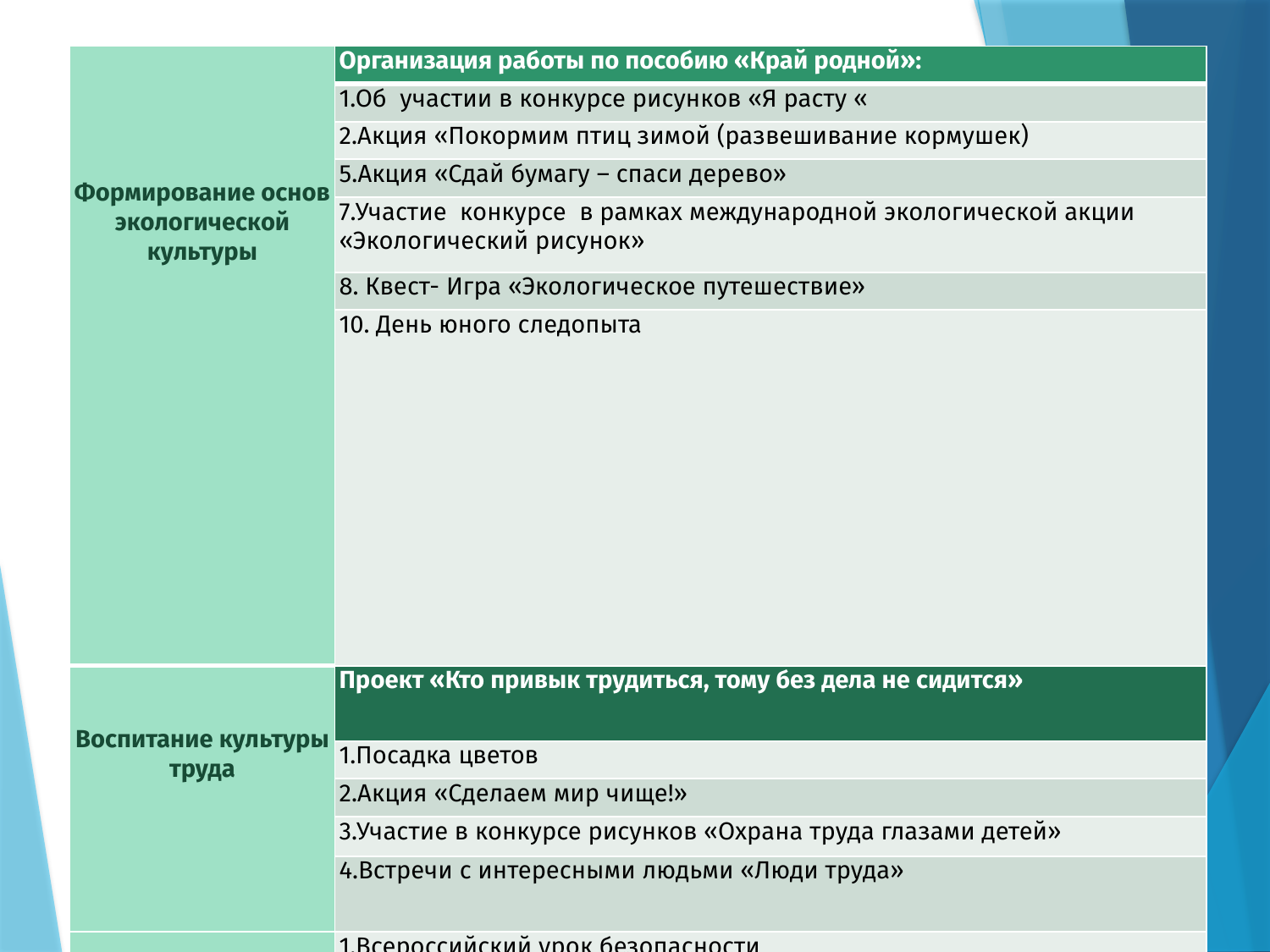

| Формирование основ экологической культуры | Организация работы по пособию «Край родной»: |
| --- | --- |
|  | 1.Об участии в конкурсе рисунков «Я расту « |
|  | 2.Акция «Покормим птиц зимой (развешивание кормушек) |
|  | 5.Акция «Сдай бумагу – спаси дерево» |
|  | 7.Участие конкурсе в рамках международной экологической акции «Экологический рисунок» |
|  | 8. Квест- Игра «Экологическое путешествие» |
|  | 10. День юного следопыта |
| Воспитание культуры труда | Проект «Кто привык трудиться, тому без дела не сидится» |
|  | 1.Посадка цветов |
|  | 2.Акция «Сделаем мир чище!» |
|  | 3.Участие в конкурсе рисунков «Охрана труда глазами детей» |
|  | 4.Встречи с интересными людьми «Люди труда» |
| Формирование основ информационной культуры | 1.Всероссийский урок безопасности |
|  | 2. Видеоуроки «Правила безопасного поведения ребенка в сети» |
|  | 3.Создание базы интернет ресурсов для родителей дошкольников «Безопасный интернет» |